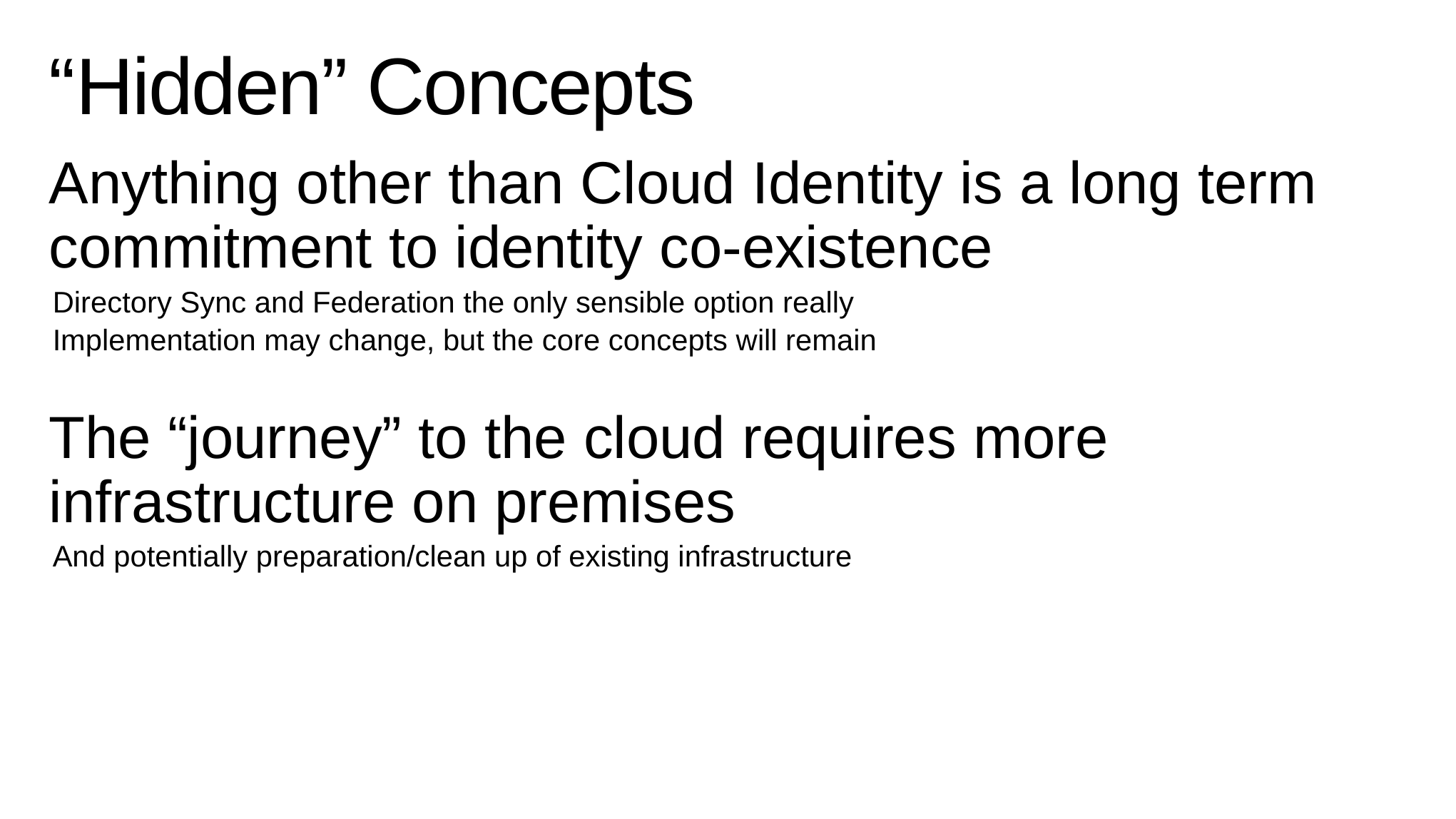

# “Hidden” Concepts
Anything other than Cloud Identity is a long term commitment to identity co-existence
Directory Sync and Federation the only sensible option really
Implementation may change, but the core concepts will remain

The “journey” to the cloud requires more infrastructure on premises
And potentially preparation/clean up of existing infrastructure